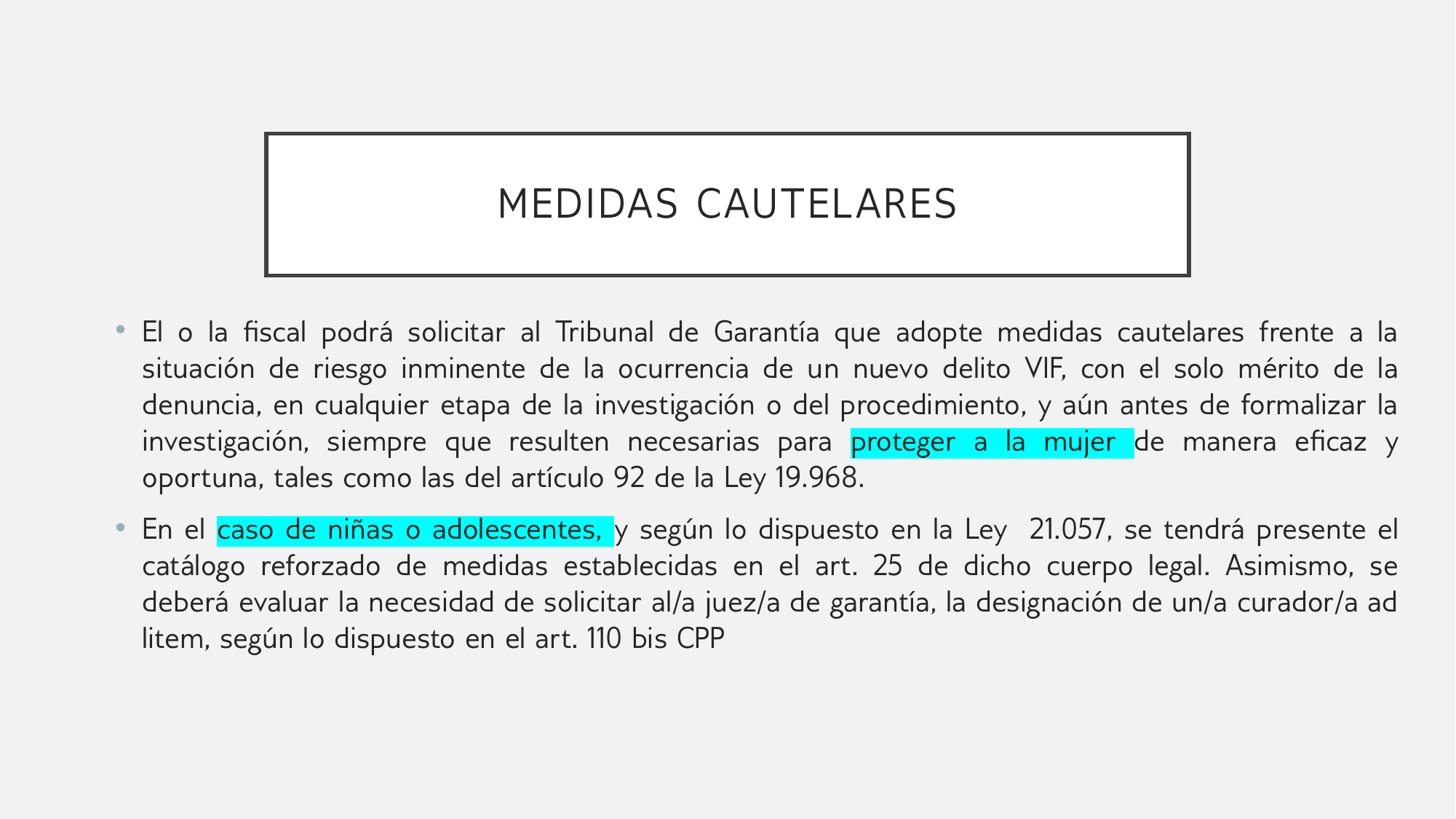

# Medidas cautelares
El o la fiscal podrá solicitar al Tribunal de Garantía que adopte medidas cautelares frente a la situación de riesgo inminente de la ocurrencia de un nuevo delito VIF, con el solo mérito de la denuncia, en cualquier etapa de la investigación o del procedimiento, y aún antes de formalizar la investigación, siempre que resulten necesarias para proteger a la mujer de manera eficaz y oportuna, tales como las del artículo 92 de la Ley 19.968.
En el caso de niñas o adolescentes, y según lo dispuesto en la Ley  21.057, se tendrá presente el catálogo reforzado de medidas establecidas en el art. 25 de dicho cuerpo legal. Asimismo, se deberá evaluar la necesidad de solicitar al/a juez/a de garantía, la designación de un/a curador/a ad litem, según lo dispuesto en el art. 110 bis CPP